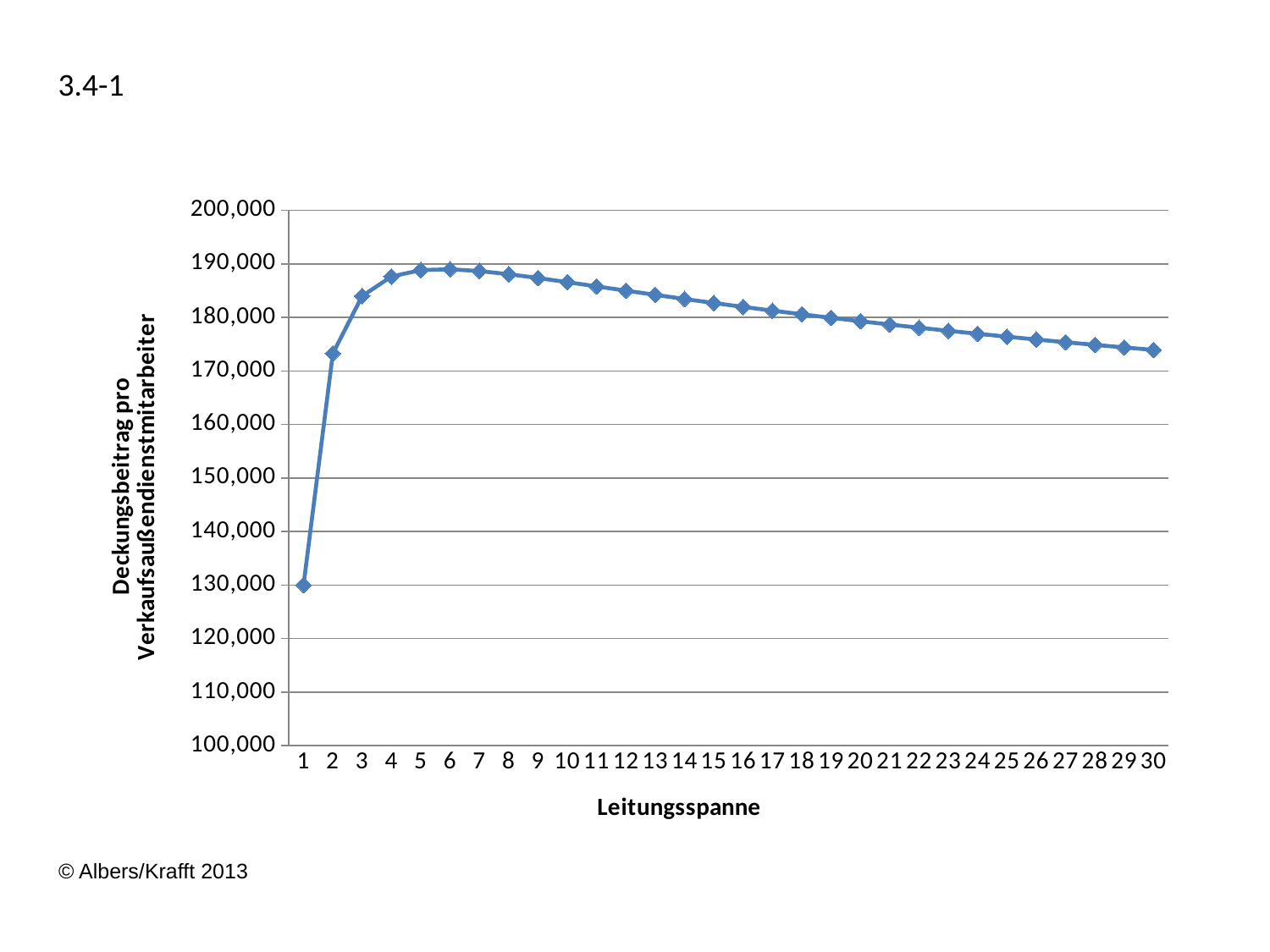

3.4-1

### Chart

| Category |  |
|---|---|
© Albers/Krafft 2013